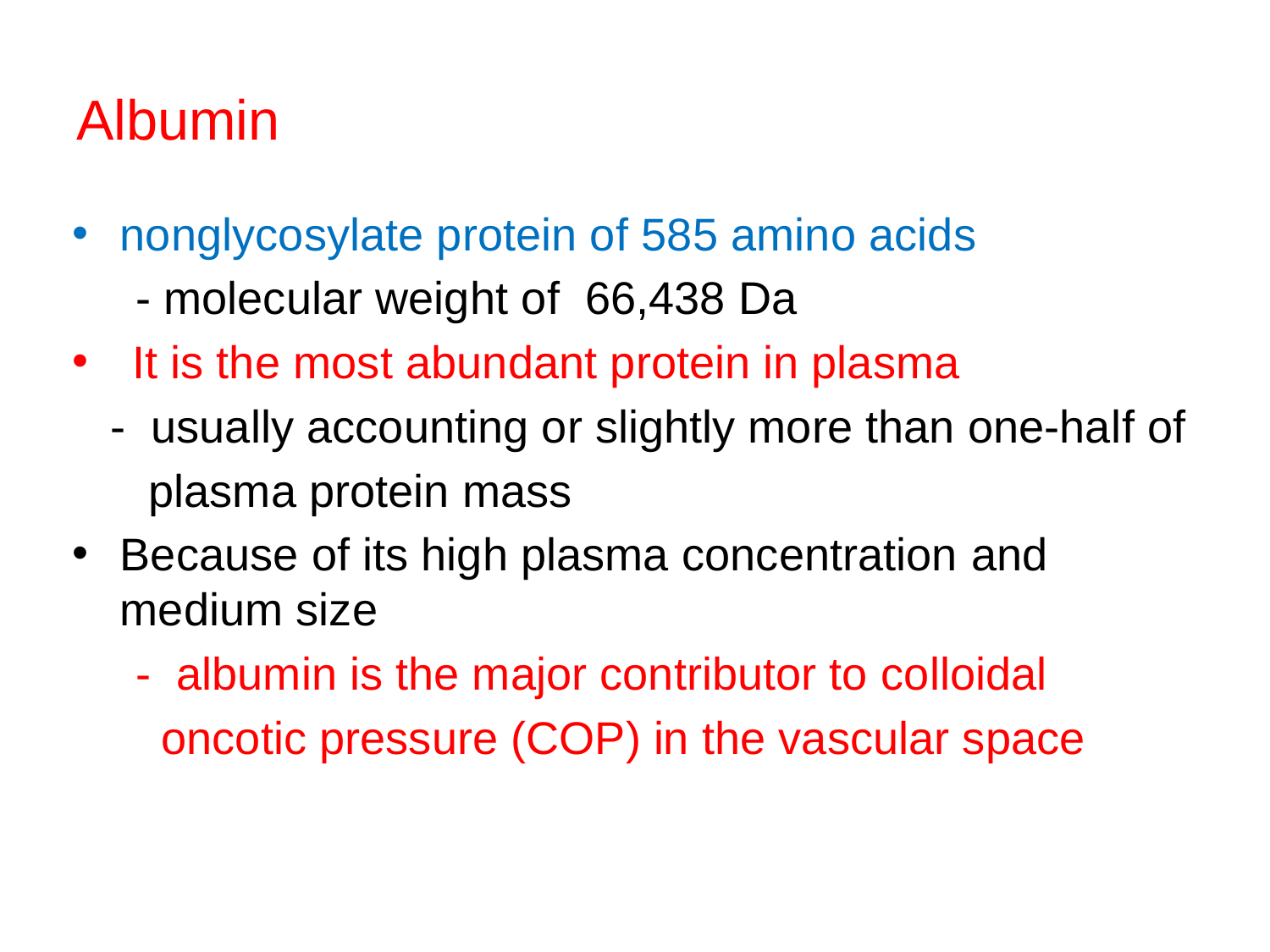

# Albumin
nonglycosylate protein of 585 amino acids
     - molecular weight of  66,438 Da
 It is the most abundant protein in plasma
   -  usually accounting or slightly more than one-half of
      plasma protein mass
Because of its high plasma concentration and medium size
     -  albumin is the major contributor to colloidal
       oncotic pressure (COP) in the vascular space